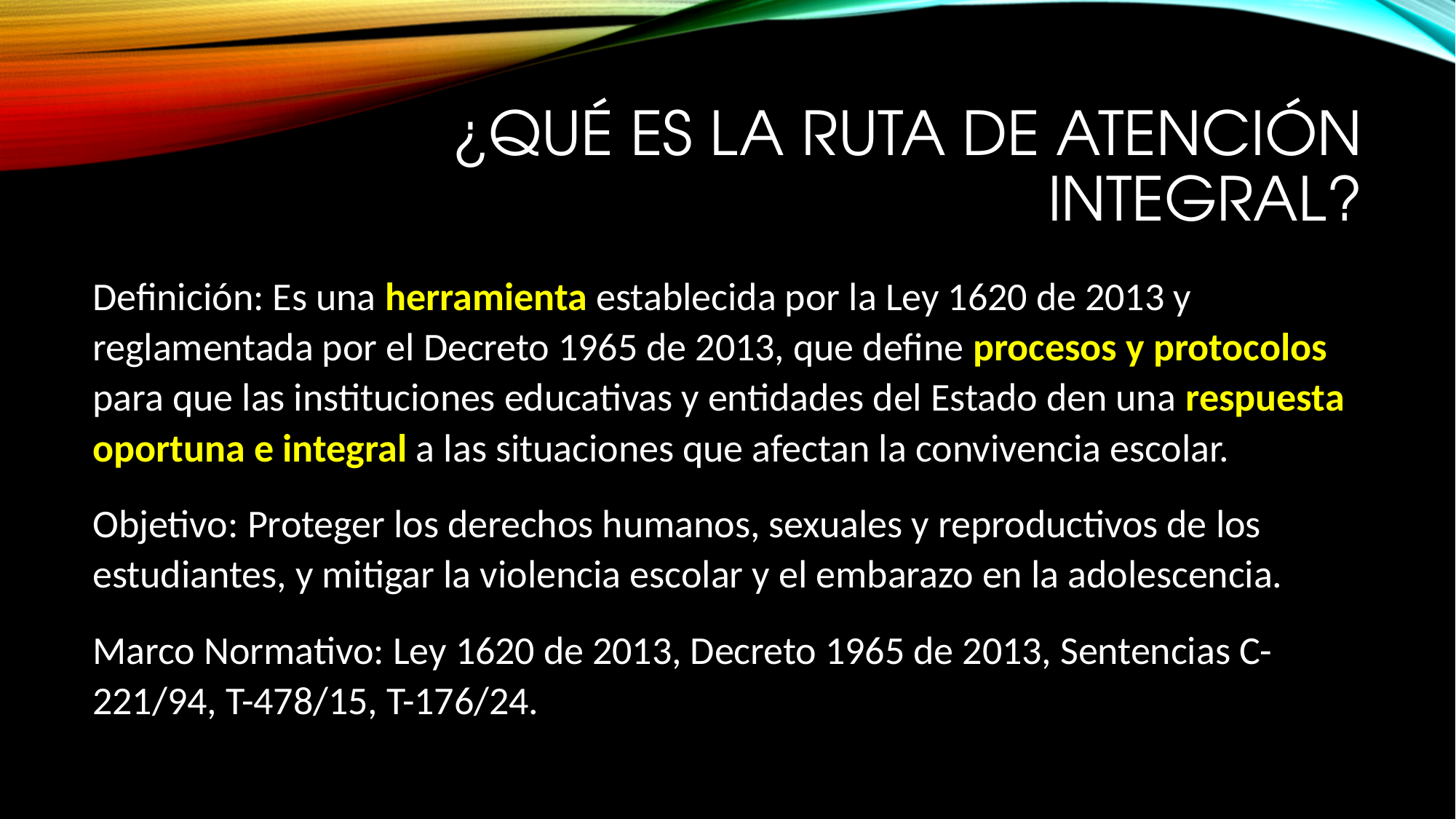

# ¿Qué es la Ruta de Atención Integral?
Definición: Es una herramienta establecida por la Ley 1620 de 2013 y reglamentada por el Decreto 1965 de 2013, que define procesos y protocolos para que las instituciones educativas y entidades del Estado den una respuesta oportuna e integral a las situaciones que afectan la convivencia escolar.
Objetivo: Proteger los derechos humanos, sexuales y reproductivos de los estudiantes, y mitigar la violencia escolar y el embarazo en la adolescencia.
Marco Normativo: Ley 1620 de 2013, Decreto 1965 de 2013, Sentencias C-221/94, T-478/15, T-176/24.